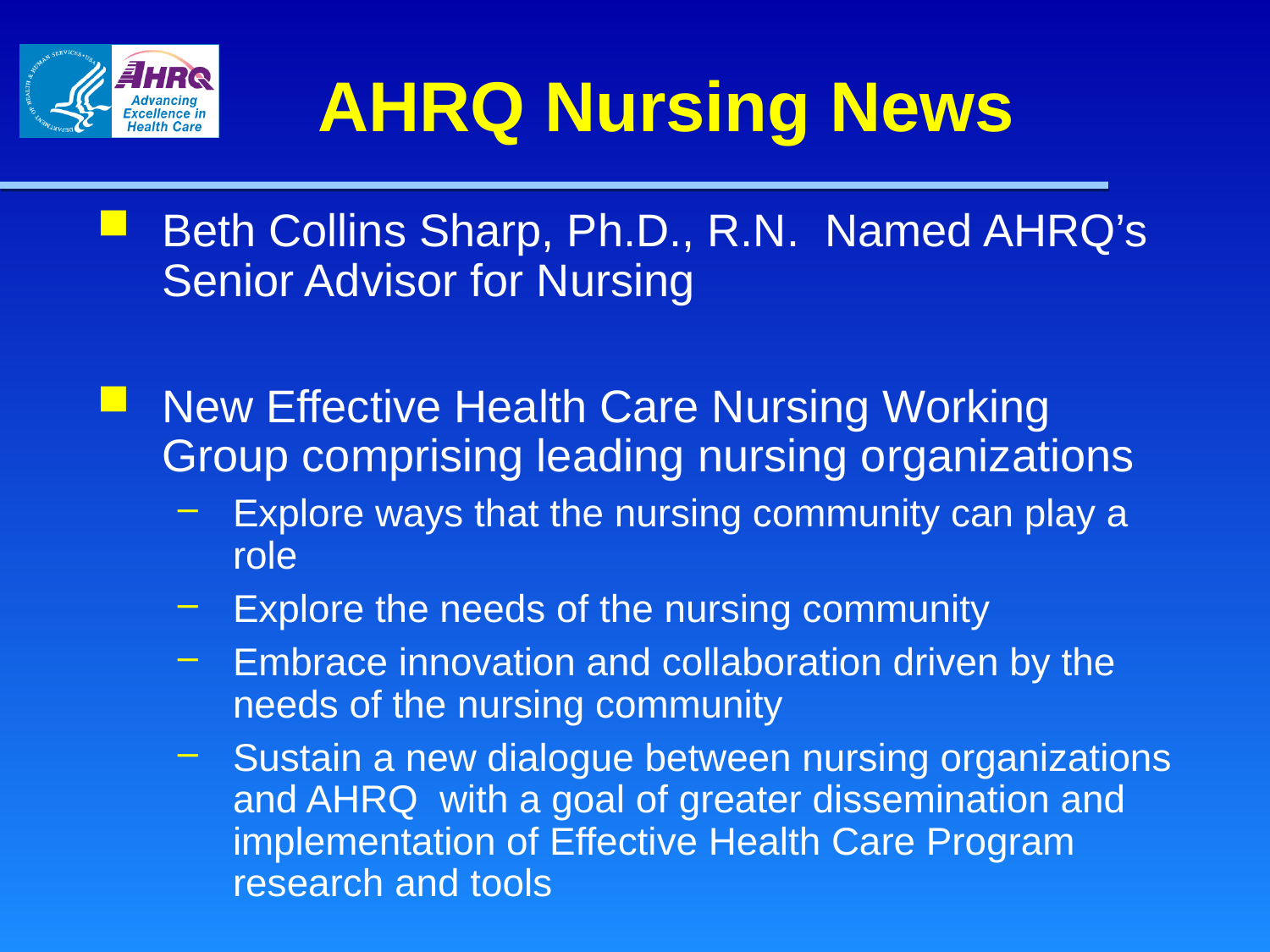

# AHRQ Nursing News
Beth Collins Sharp, Ph.D., R.N.  Named AHRQ’s Senior Advisor for Nursing

New Effective Health Care Nursing Working Group comprising leading nursing organizations
Explore ways that the nursing community can play a role
Explore the needs of the nursing community
Embrace innovation and collaboration driven by the needs of the nursing community
Sustain a new dialogue between nursing organizations and AHRQ  with a goal of greater dissemination and implementation of Effective Health Care Program research and tools